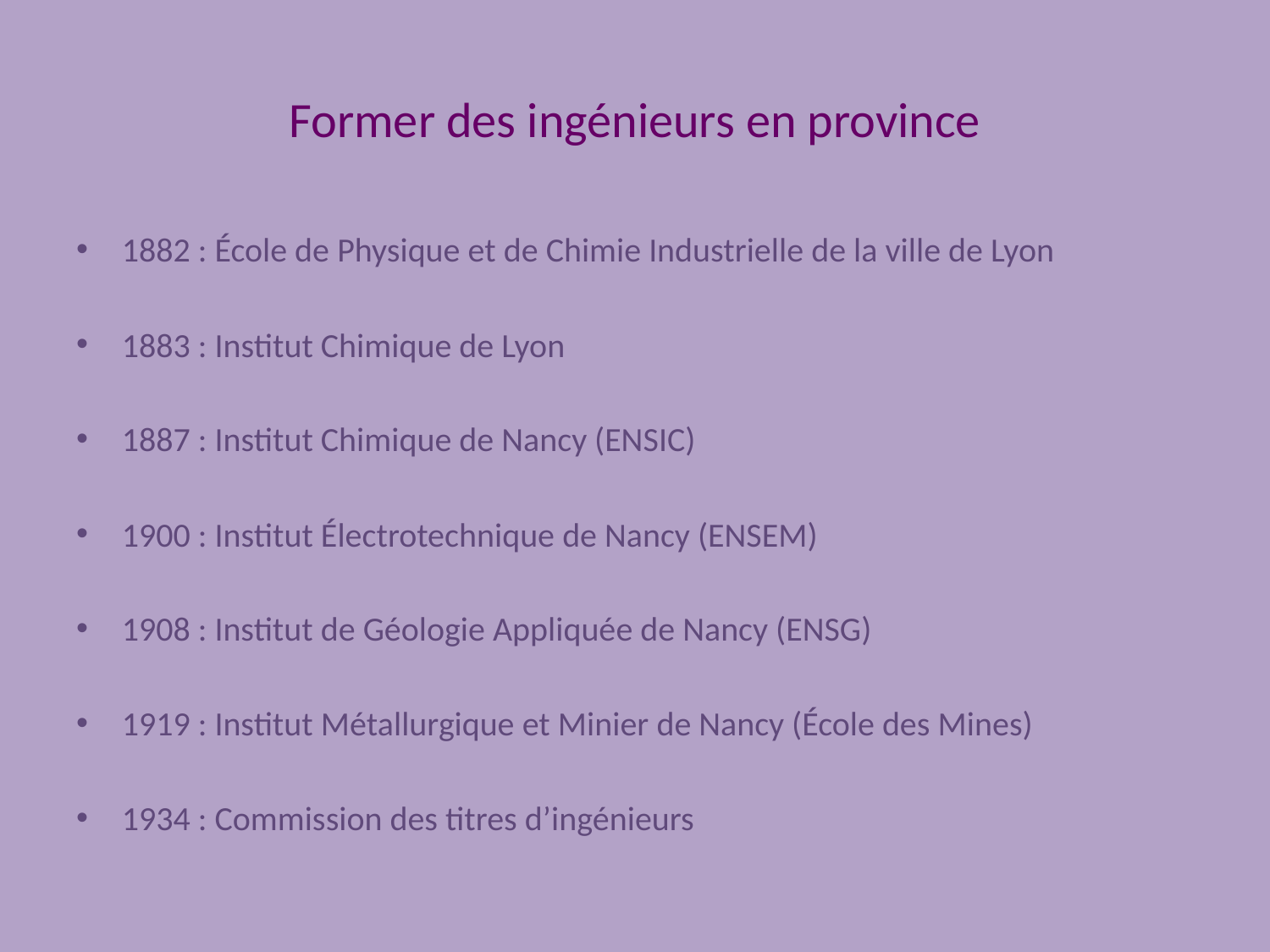

# Former des ingénieurs en province
1882 : École de Physique et de Chimie Industrielle de la ville de Lyon

1883 : Institut Chimique de Lyon

1887 : Institut Chimique de Nancy (ENSIC)

1900 : Institut Électrotechnique de Nancy (ENSEM)

1908 : Institut de Géologie Appliquée de Nancy (ENSG)

1919 : Institut Métallurgique et Minier de Nancy (École des Mines)

1934 : Commission des titres d’ingénieurs